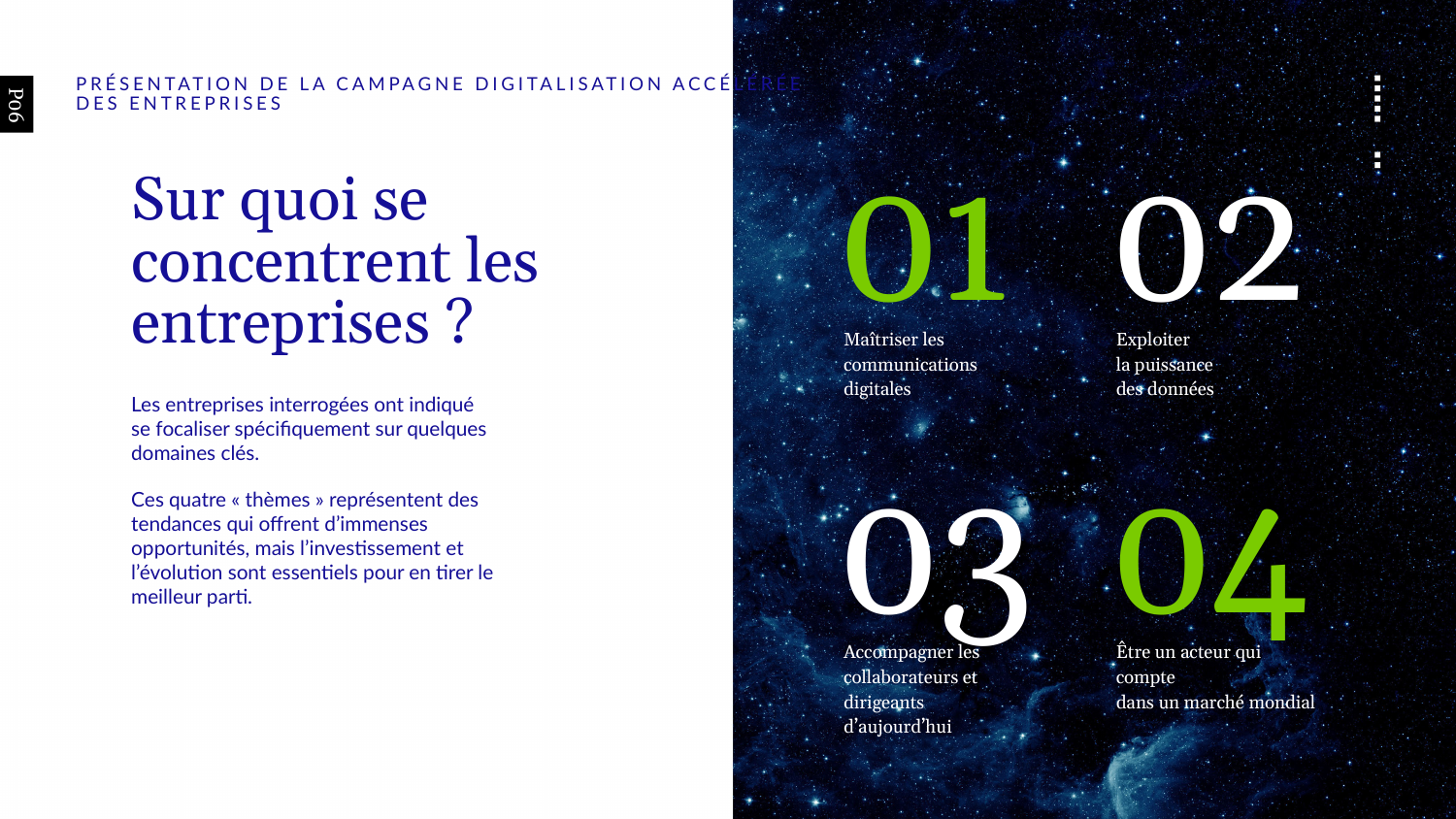

PRÉSENTATION DE LA CAMPAGNE Digitalisation accélérée des entreprises
P06
01
02
Sur quoi se concentrent les entreprises ?
Les entreprises interrogées ont indiqué
se focaliser spécifiquement sur quelques domaines clés.
Ces quatre « thèmes » représentent des tendances qui offrent d’immenses opportunités, mais l’investissement et l’évolution sont essentiels pour en tirer le meilleur parti.
Maîtriser les
communications digitales
Exploiter
la puissance
des données
03
04
Accompagner les collaborateurs et dirigeants d’aujourd’hui
Être un acteur qui compte
dans un marché mondial